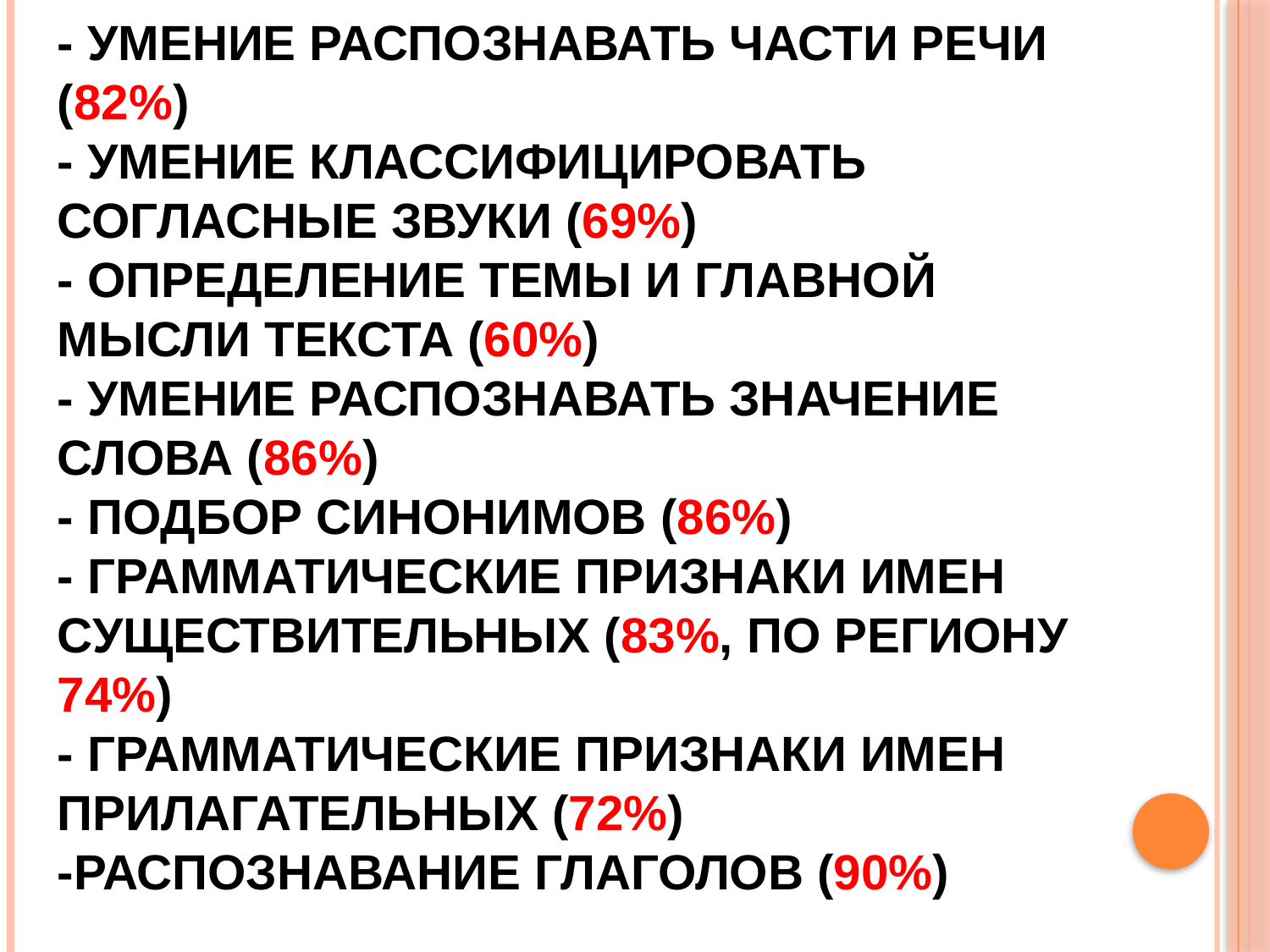

# - умение распознавать части речи (82%) - умение классифицировать согласные звуки (69%) - определение темы и главной мысли текста (60%) - умение распознавать значение слова (86%) - подбор синонимов (86%) - грамматические признаки имен существительных (83%, по региону 74%) - грамматические признаки имен прилагательных (72%) -распознавание глаголов (90%)